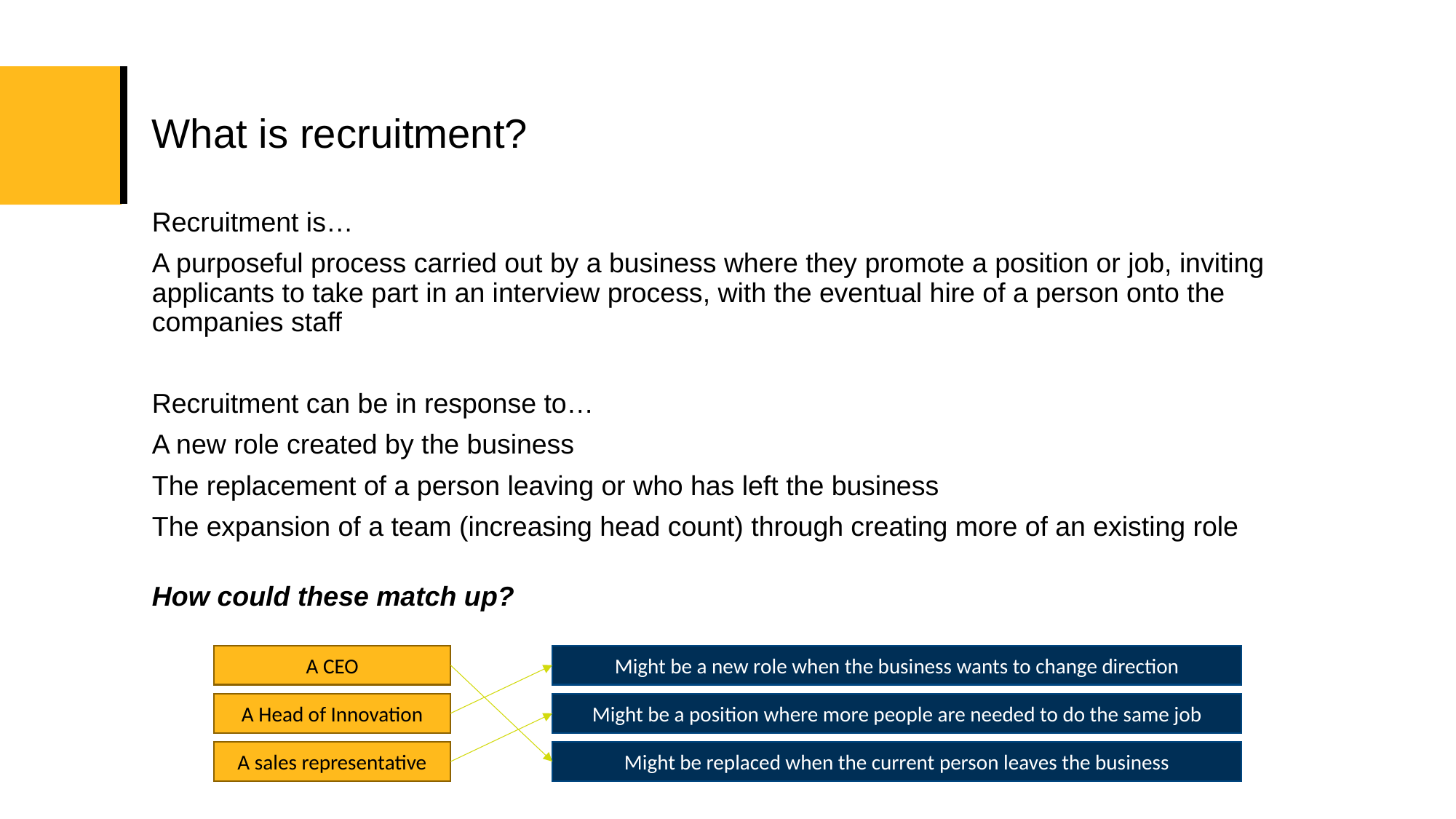

# What is recruitment?
Recruitment is…
A purposeful process carried out by a business where they promote a position or job, inviting applicants to take part in an interview process, with the eventual hire of a person onto the companies staff

Recruitment can be in response to…
A new role created by the business
The replacement of a person leaving or who has left the business
The expansion of a team (increasing head count) through creating more of an existing role
How could these match up?

Might be a new role when the business wants to change direction
A CEO
Might be a position where more people are needed to do the same job
A Head of Innovation
A sales representative
Might be replaced when the current person leaves the business